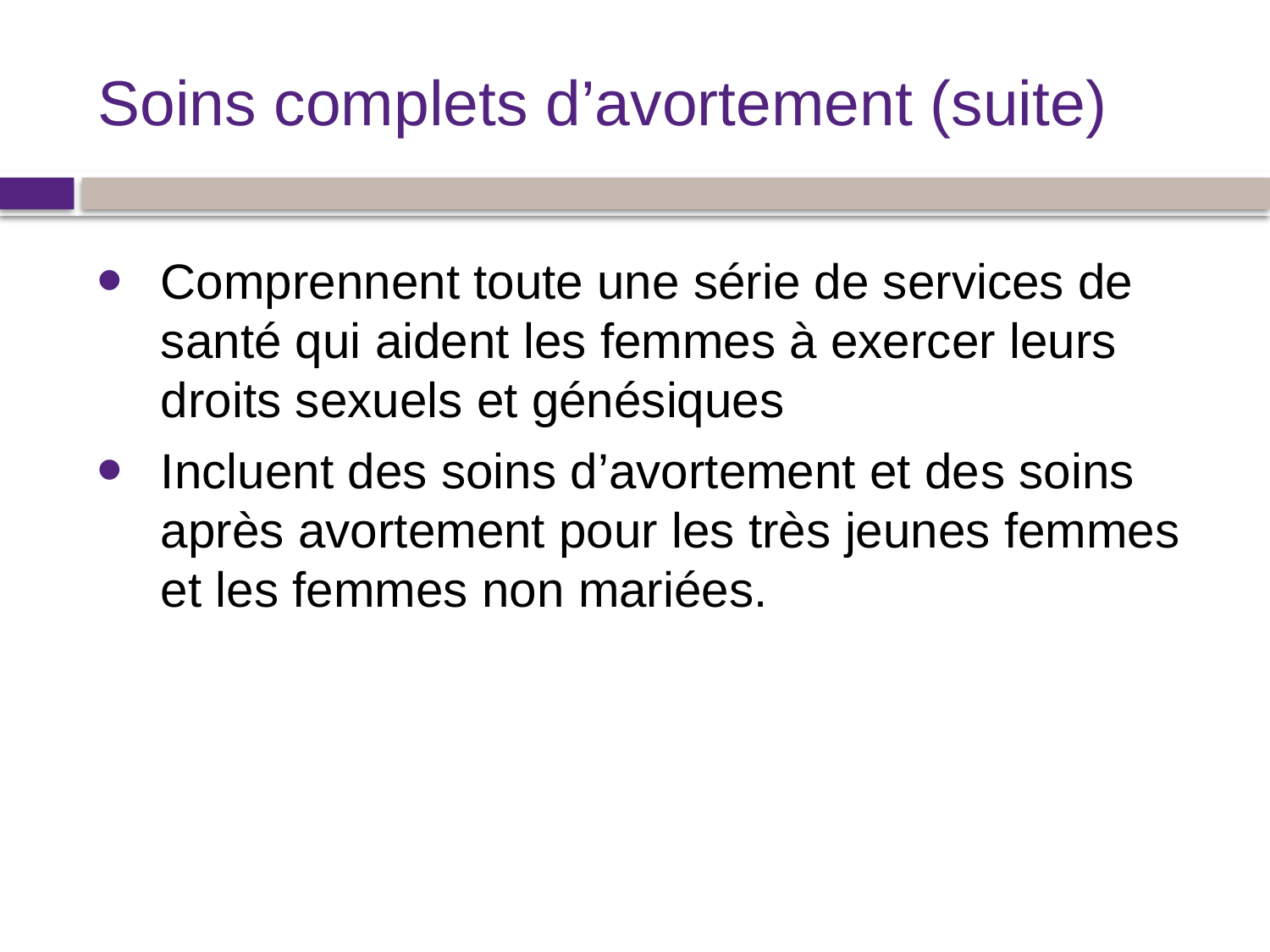

# Soins complets d’avortement (suite)
Comprennent toute une série de services de santé qui aident les femmes à exercer leurs droits sexuels et génésiques
Incluent des soins d’avortement et des soins après avortement pour les très jeunes femmes et les femmes non mariées.